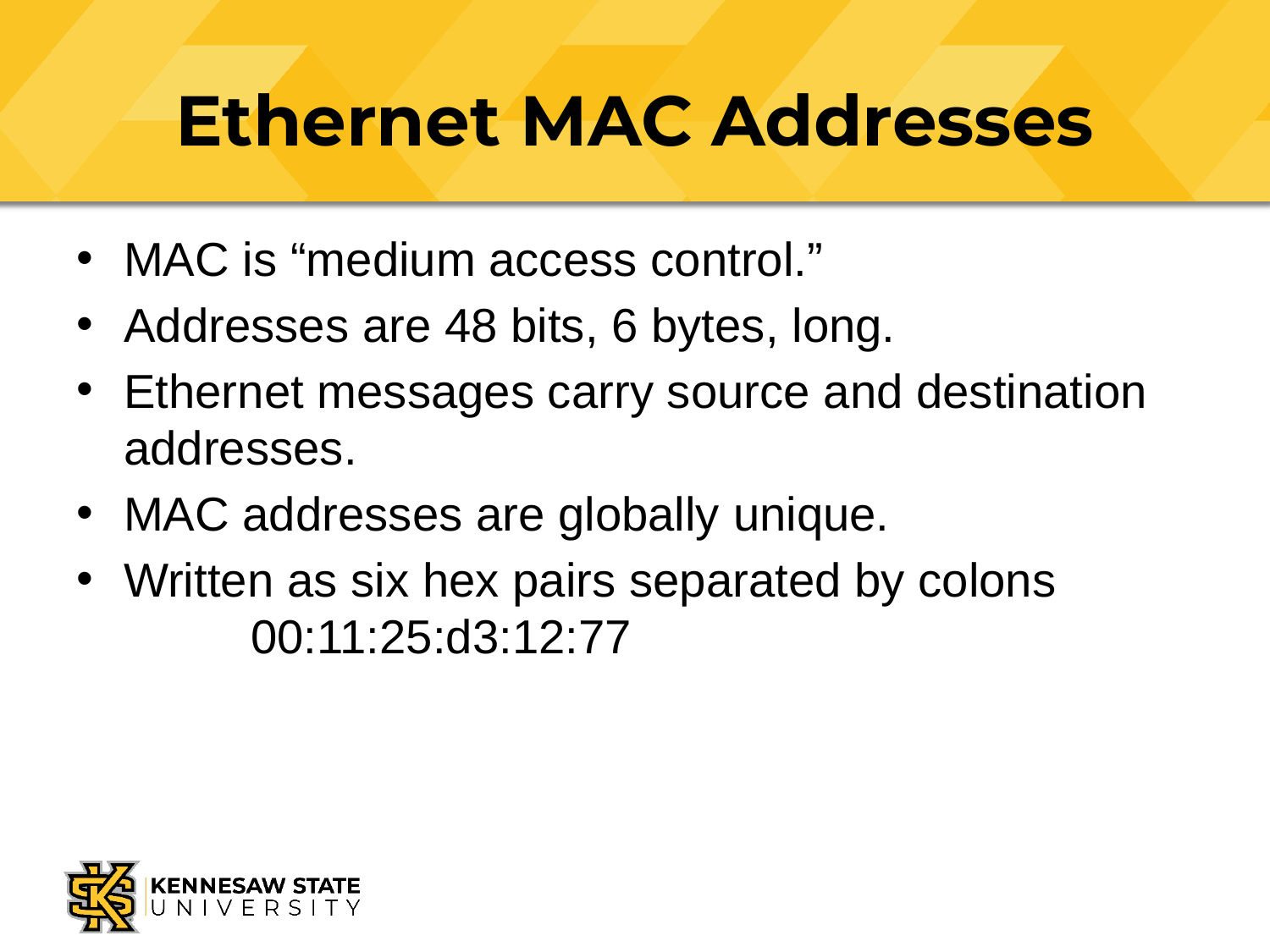

# Ethernet MAC Addresses
MAC is “medium access control.”
Addresses are 48 bits, 6 bytes, long.
Ethernet messages carry source and destination addresses.
MAC addresses are globally unique.
Written as six hex pairs separated by colons
 	00:11:25:d3:12:77